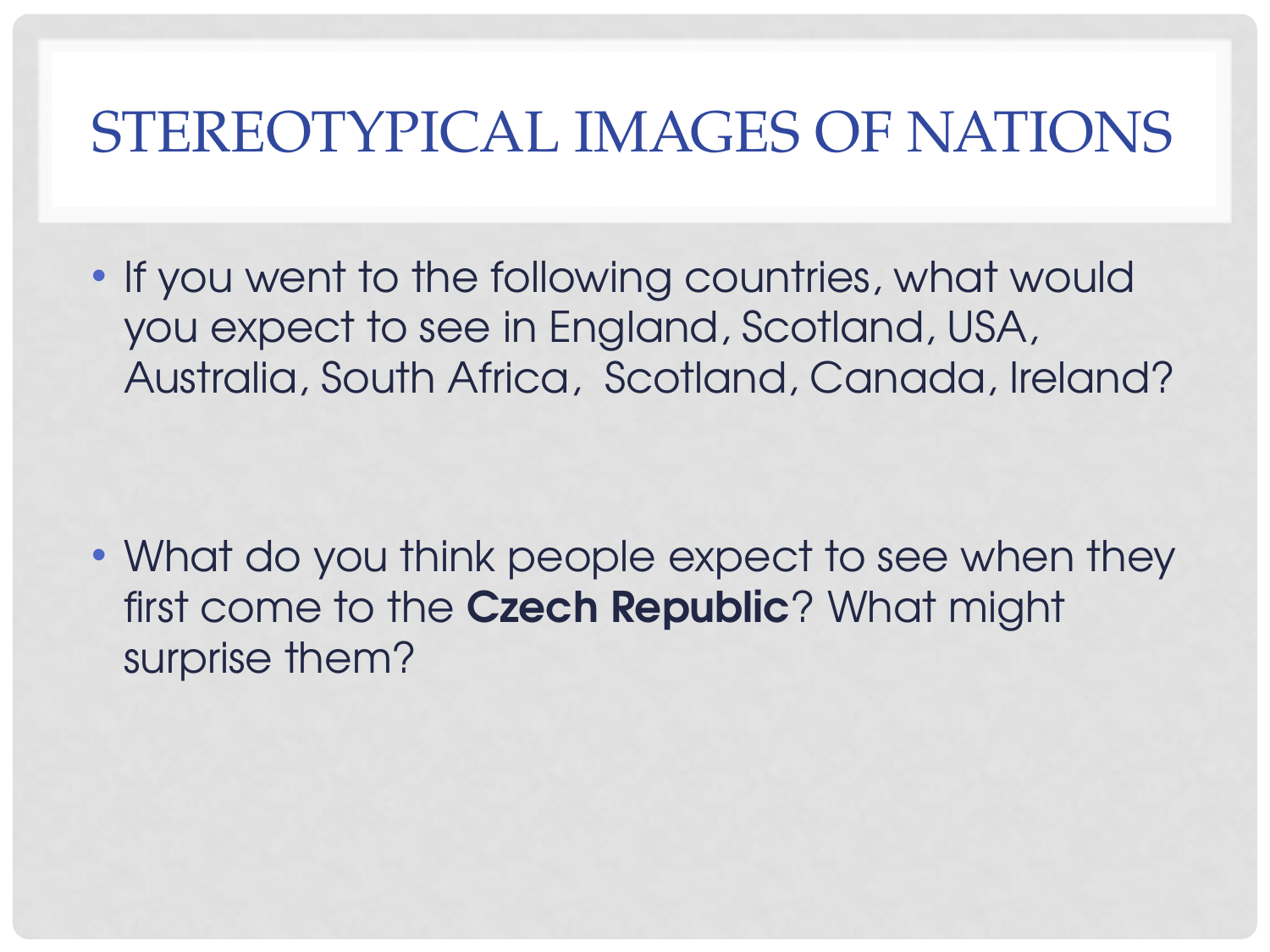

# Stereotypical Images of Nations
If you went to the following countries, what would you expect to see in England, Scotland, USA, Australia, South Africa,  Scotland, Canada, Ireland?

What do you think people expect to see when they first come to the Czech Republic? What might surprise them?